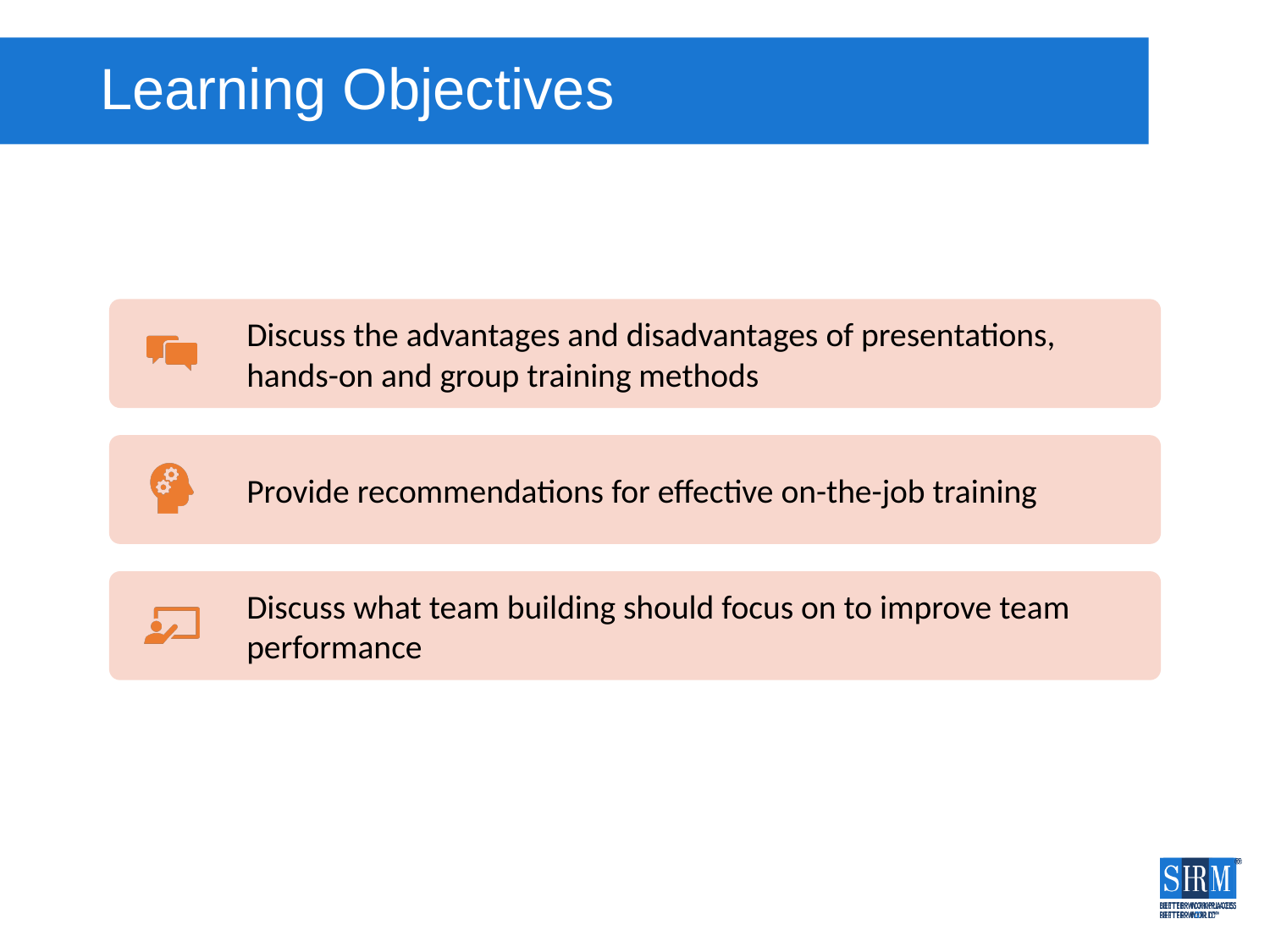

# Learning Objectives
Discuss the advantages and disadvantages of presentations, hands-on and group training methods
Provide recommendations for effective on-the-job training
Discuss what team building should focus on to improve team performance